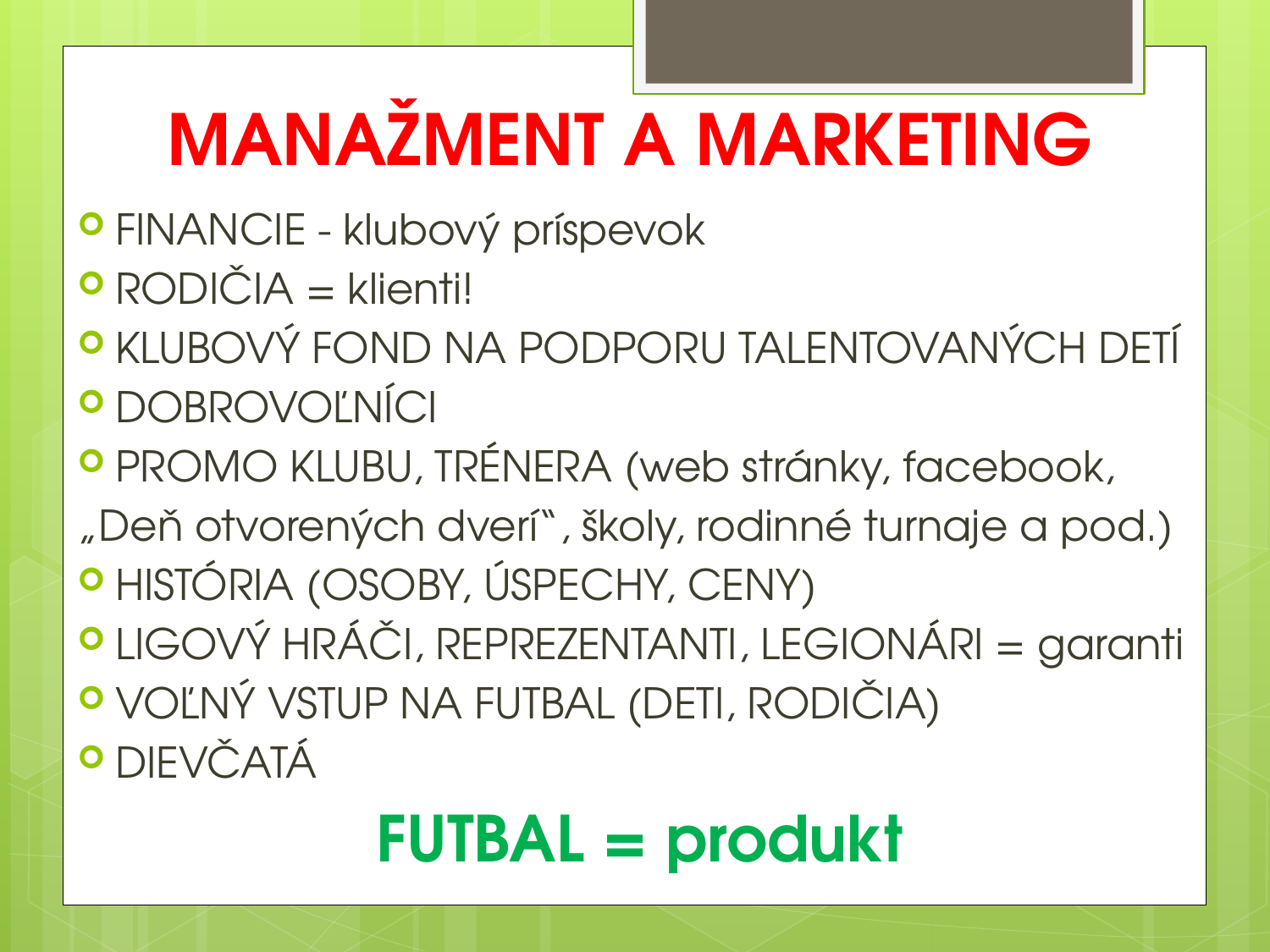

# MANAŽMENT A MARKETING
FINANCIE - klubový príspevok
RODIČIA = klienti!
KLUBOVÝ FOND NA PODPORU TALENTOVANÝCH DETÍ
DOBROVOĽNÍCI
PROMO KLUBU, TRÉNERA (web stránky, facebook,
„Deň otvorených dverí“, školy, rodinné turnaje a pod.)
HISTÓRIA (OSOBY, ÚSPECHY, CENY)
LIGOVÝ HRÁČI, REPREZENTANTI, LEGIONÁRI = garanti
VOĽNÝ VSTUP NA FUTBAL (DETI, RODIČIA)
DIEVČATÁ
FUTBAL = produkt